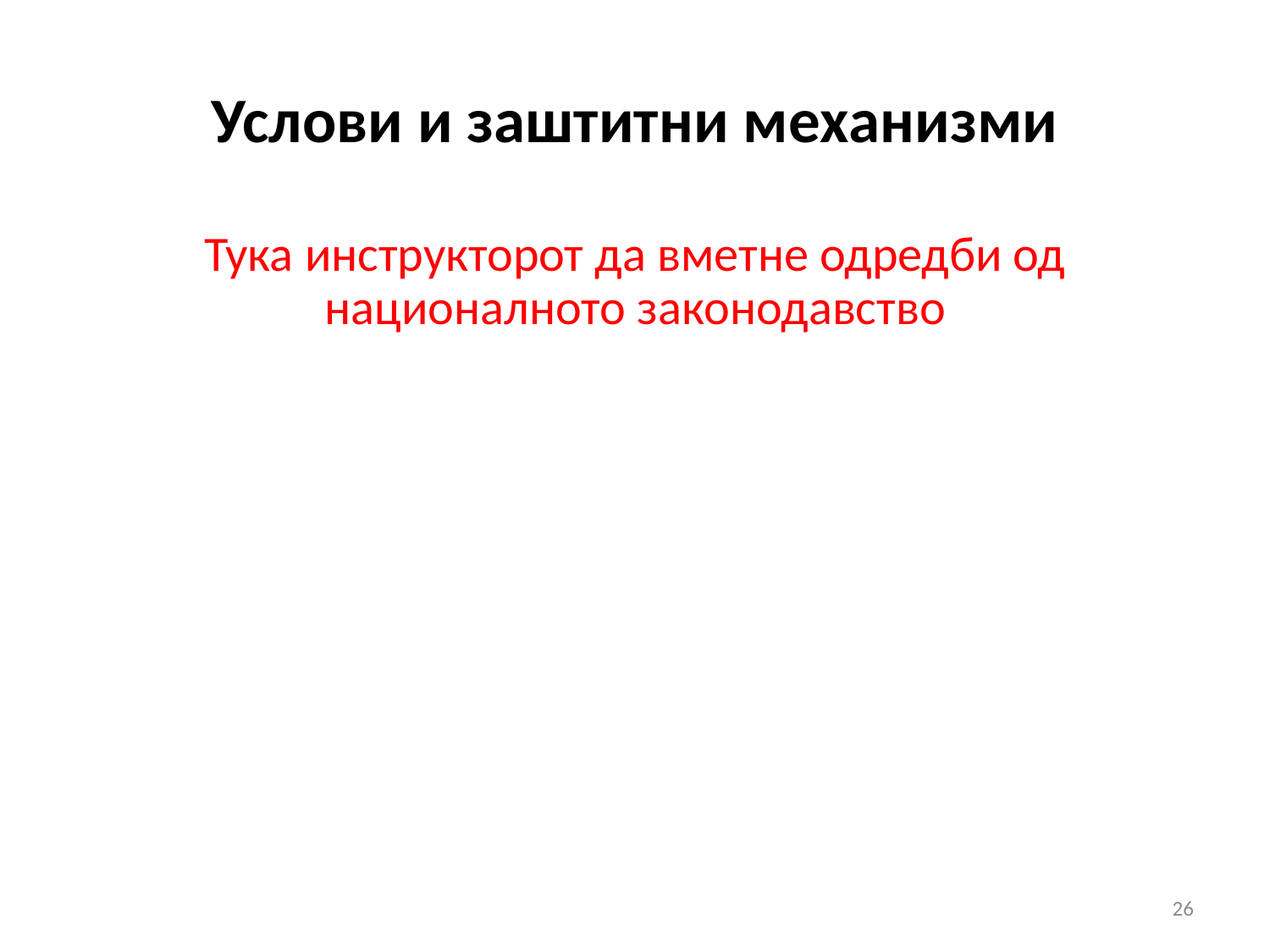

# Услови и заштитни механизми
Тука инструкторот да вметне одредби од националното законодавство
26